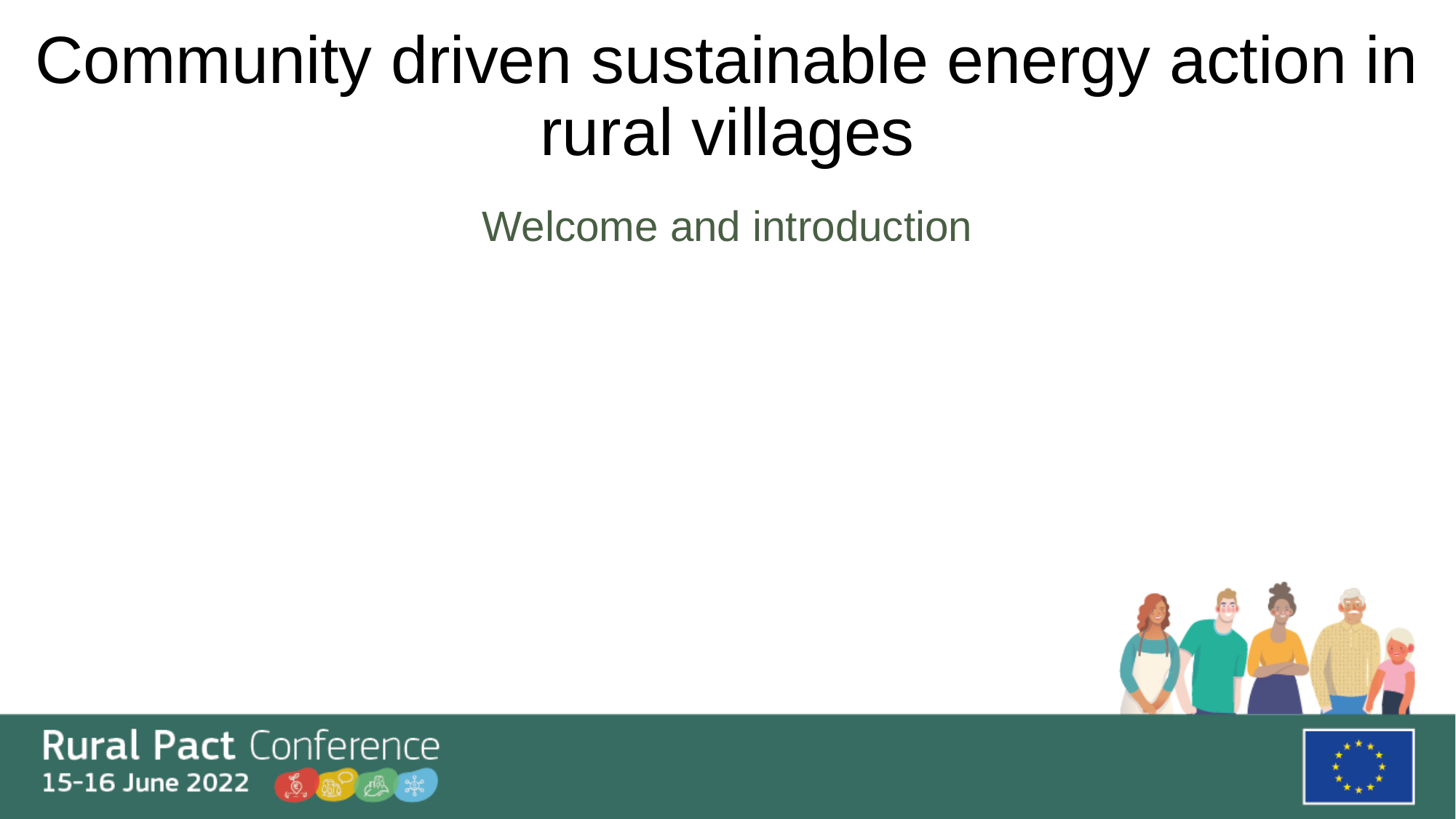

# Community driven sustainable energy action in rural villages
Welcome and introduction